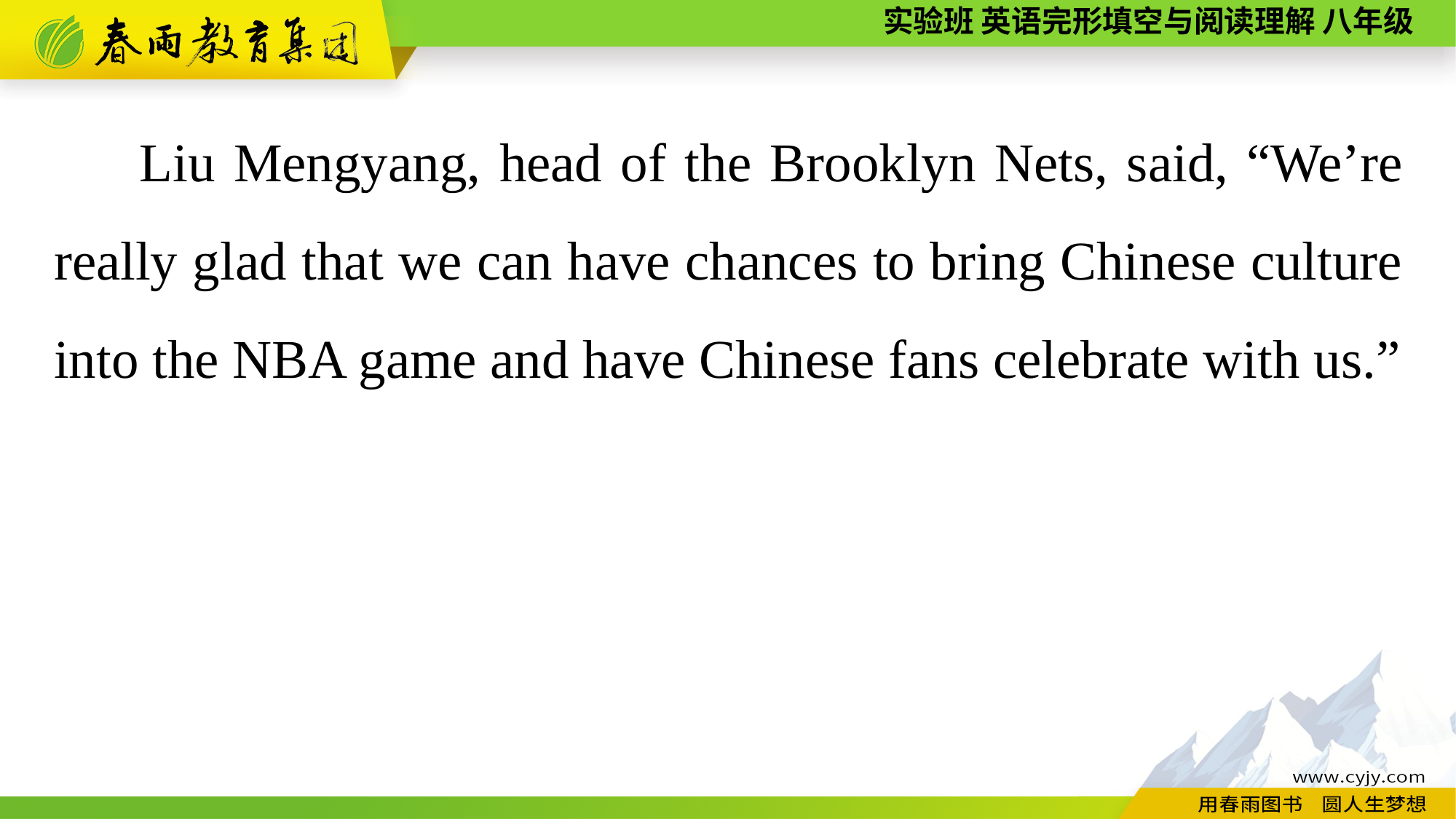

Liu Mengyang, head of the Brooklyn Nets, said, “We’re really glad that we can have chances to bring Chinese culture into the NBA game and have Chinese fans celebrate with us.”